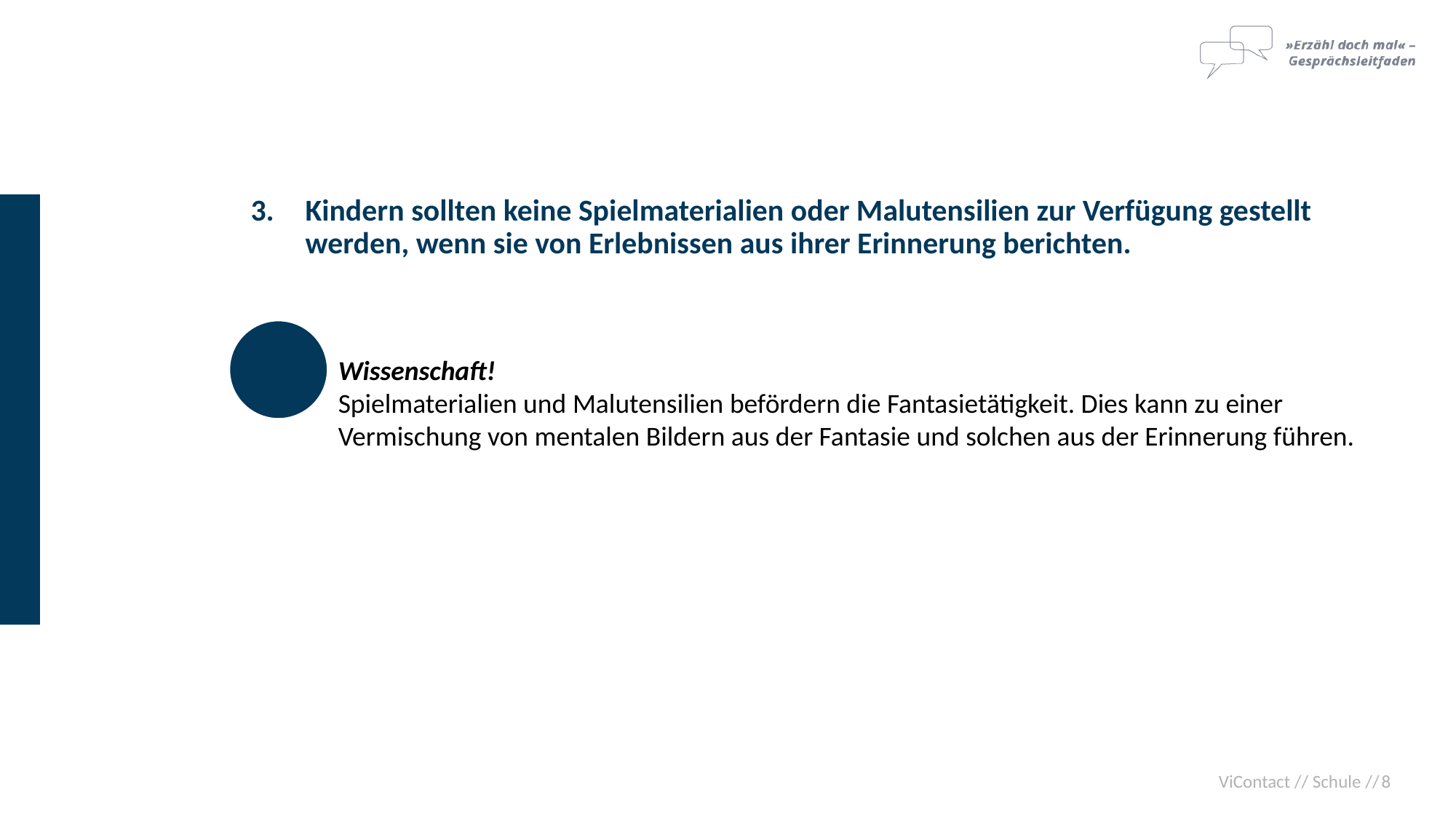

Kindern sollten keine Spielmaterialien oder Malutensilien zur Verfügung gestellt werden, wenn sie von Erlebnissen aus ihrer Erinnerung berichten.

	Wissenschaft!
	Spielmaterialien und Malutensilien befördern die Fantasietätigkeit. Dies kann zu einer
	Vermischung von mentalen Bildern aus der Fantasie und solchen aus der Erinnerung führen.

ViContact // Schule //
8